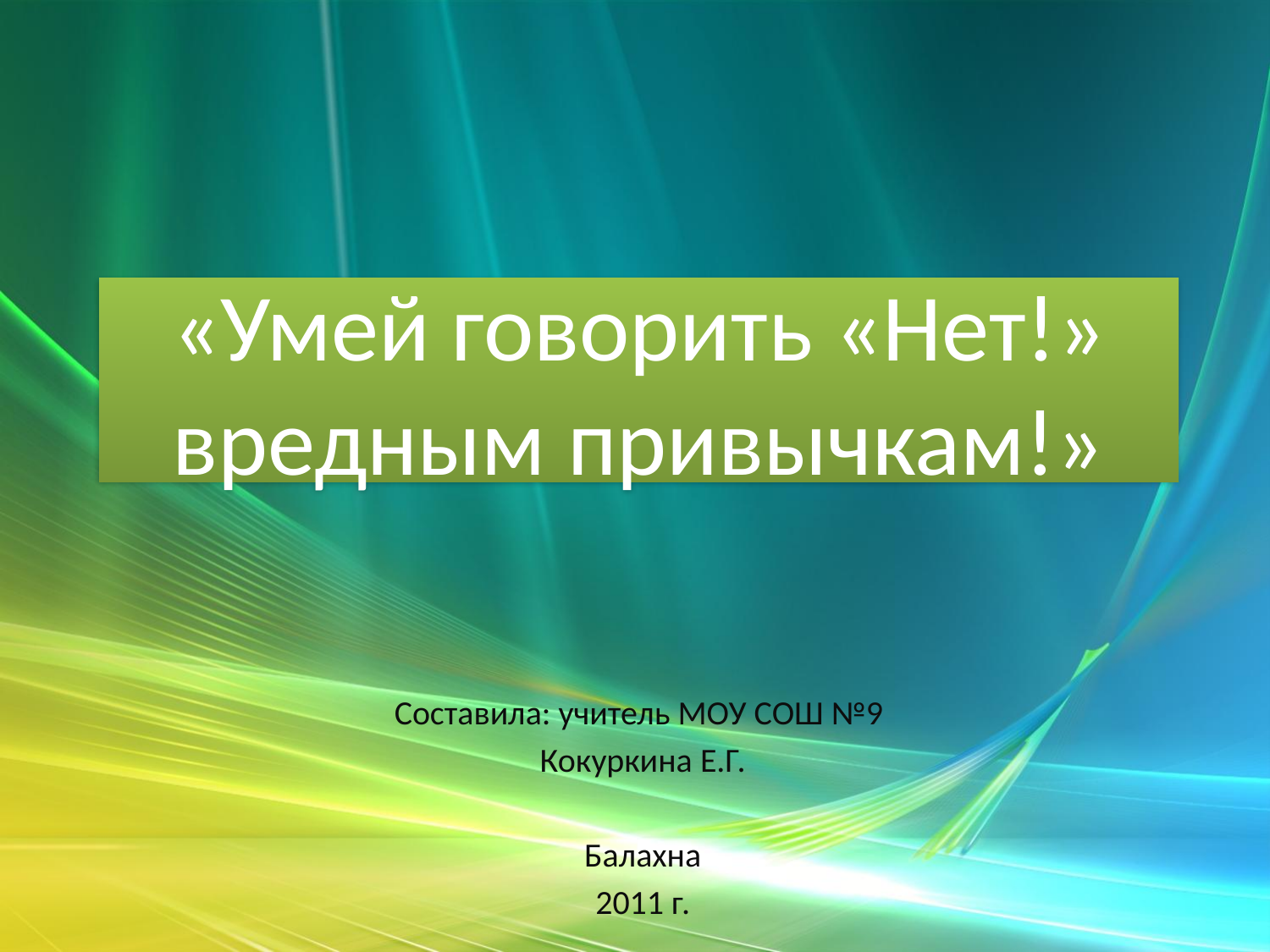

# «Умей говорить «Нет!» вредным привычкам!»
Составила: учитель МОУ СОШ №9
Кокуркина Е.Г.

Балахна
2011 г.